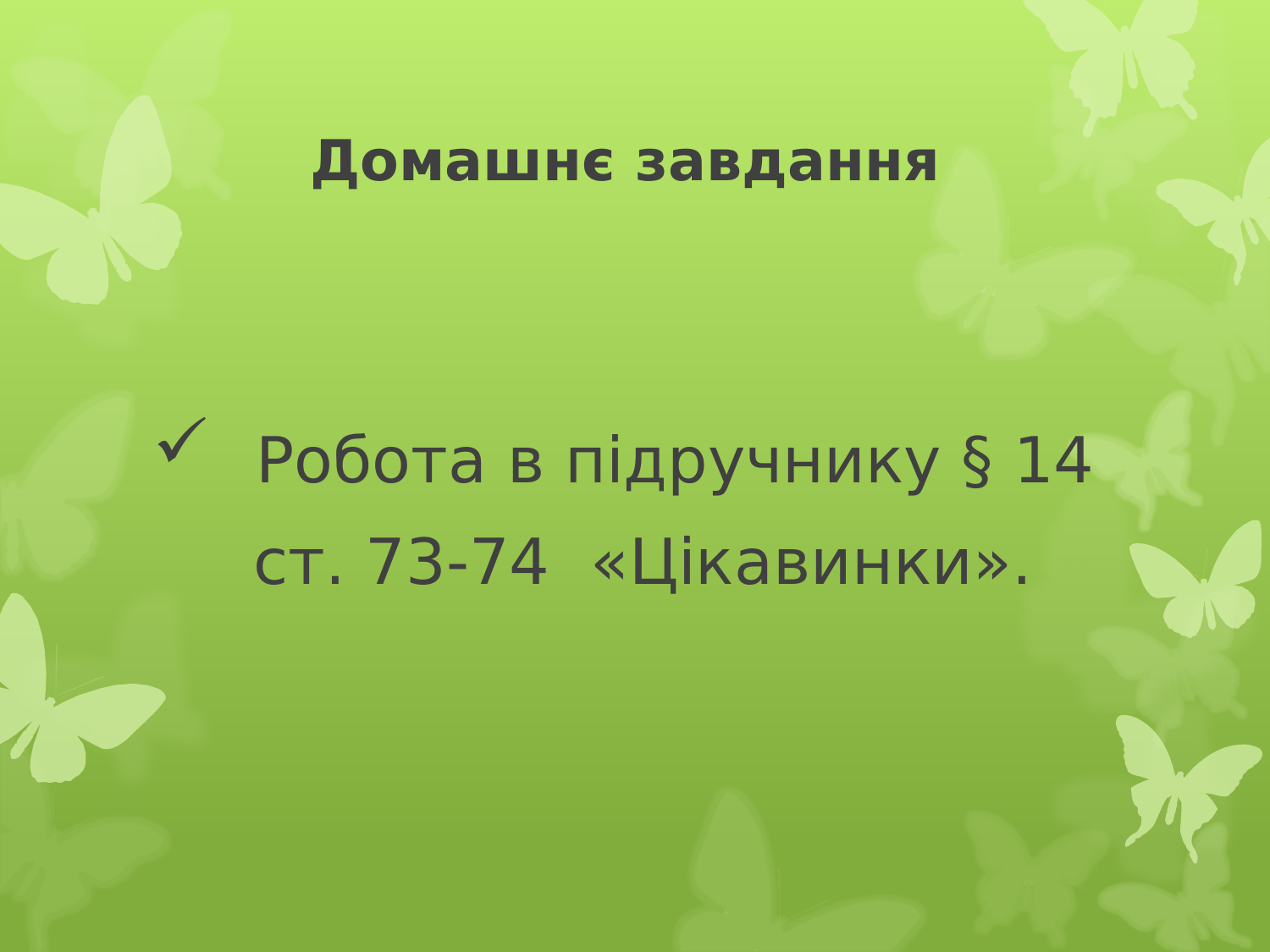

# Домашнє завдання
  Робота в підручнику § 14
     ст. 73-74  «Цікавинки».